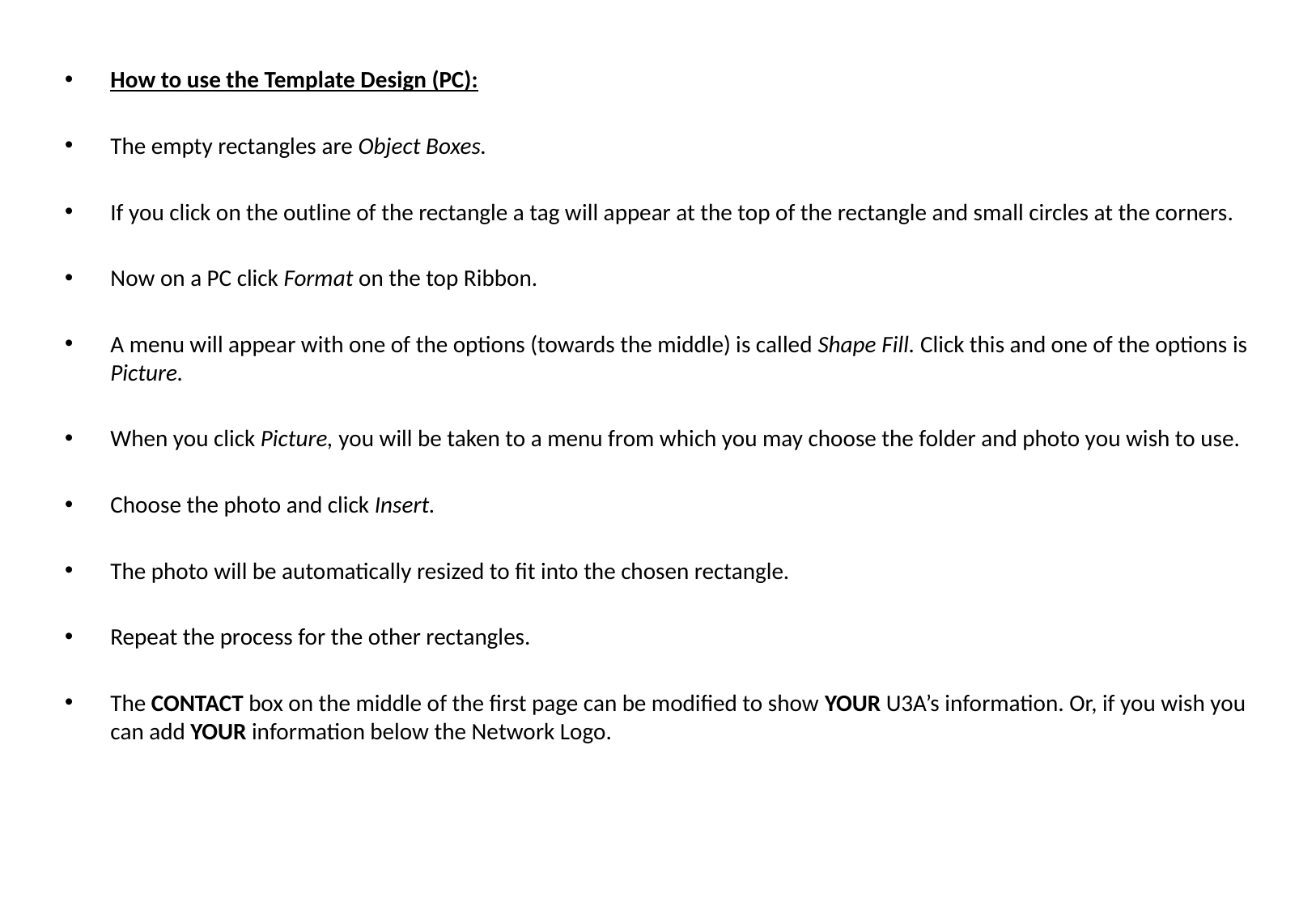

How to use the Template Design (PC):

The empty rectangles are Object Boxes.

If you click on the outline of the rectangle a tag will appear at the top of the rectangle and small circles at the corners.

Now on a PC click Format on the top Ribbon.

A menu will appear with one of the options (towards the middle) is called Shape Fill. Click this and one of the options is Picture.

When you click Picture, you will be taken to a menu from which you may choose the folder and photo you wish to use.

Choose the photo and click Insert.

The photo will be automatically resized to fit into the chosen rectangle.

Repeat the process for the other rectangles.

The CONTACT box on the middle of the first page can be modified to show YOUR U3A’s information. Or, if you wish you can add YOUR information below the Network Logo.